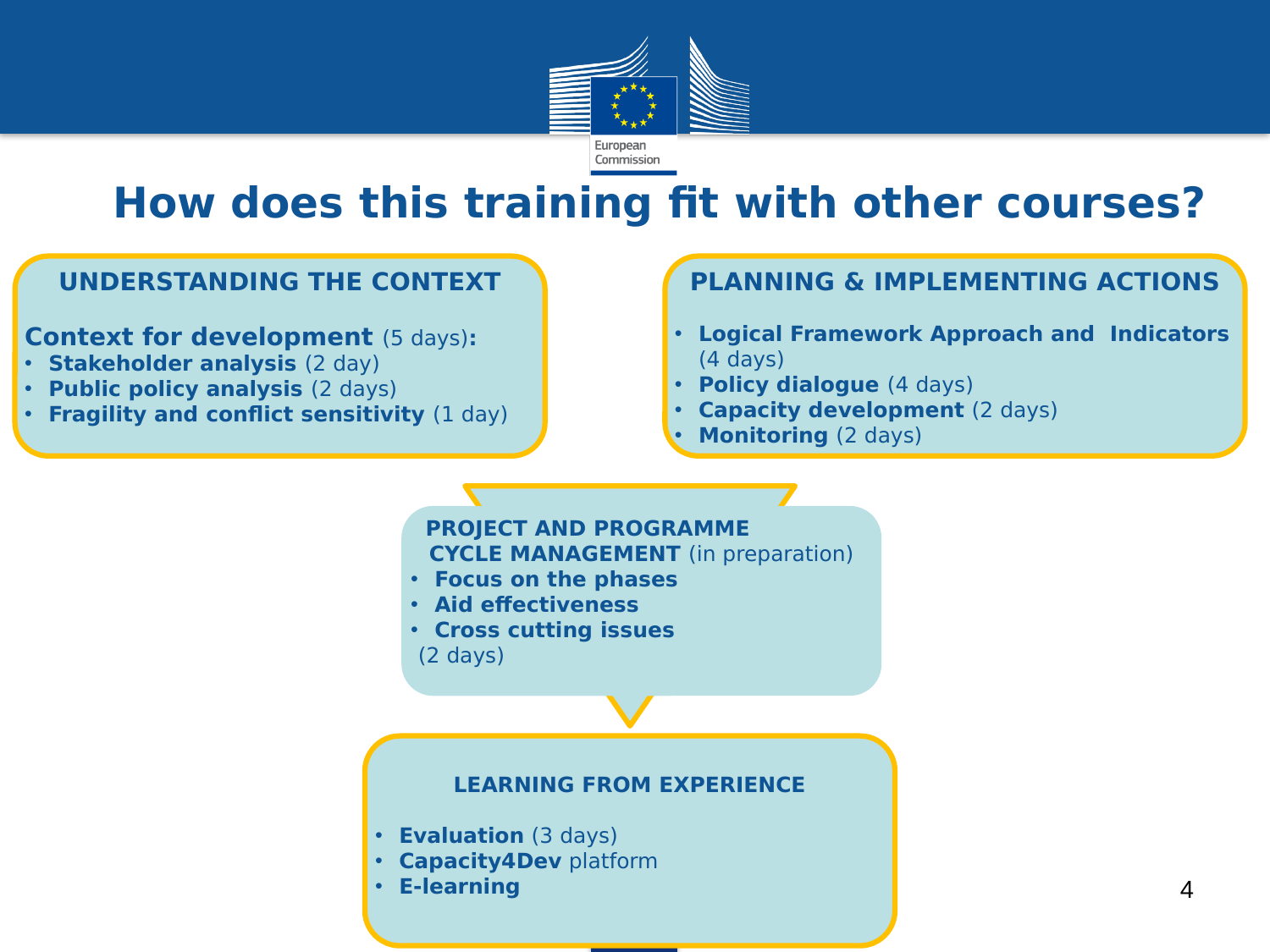

# How does this training fit with other courses?
UNDERSTANDING THE CONTEXT

Context for development (5 days):
Stakeholder analysis (2 day)
Public policy analysis (2 days)
Fragility and conflict sensitivity (1 day)
PLANNING & IMPLEMENTING ACTIONS

Logical Framework Approach and  Indicators (4 days)
Policy dialogue (4 days)
Capacity development (2 days)
Monitoring (2 days)

  PROJECT AND PROGRAMME
CYCLE MANAGEMENT (in preparation)
Focus on the phases
Aid effectiveness
Cross cutting issues
 (2 days)

LEARNING FROM EXPERIENCE

Evaluation (3 days)
Capacity4Dev platform
E-learning
4